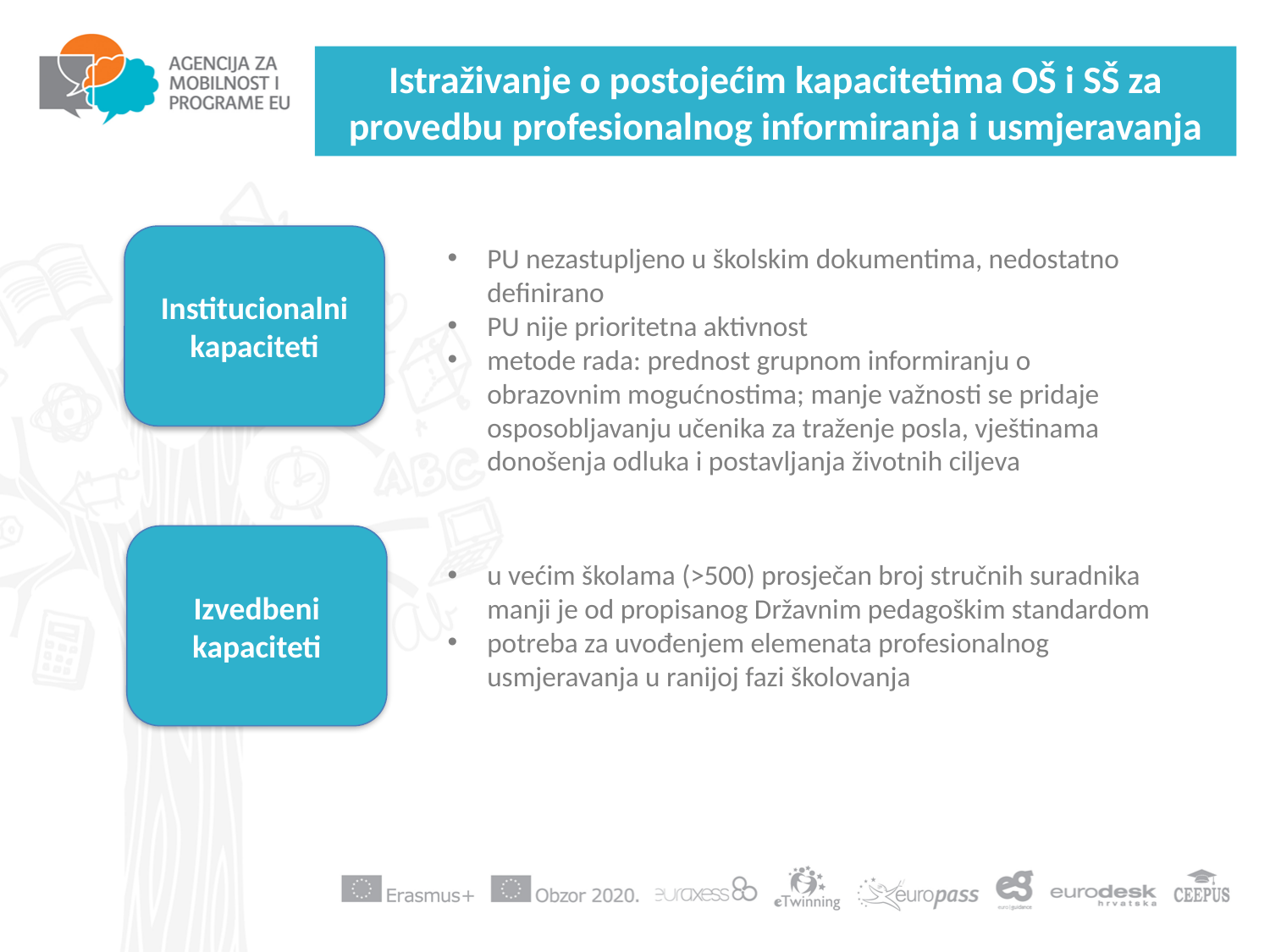

# Istraživanje o postojećim kapacitetima OŠ i SŠ za provedbu profesionalnog informiranja i usmjeravanja
Institucionalni kapaciteti
PU nezastupljeno u školskim dokumentima, nedostatno definirano
PU nije prioritetna aktivnost
metode rada: prednost grupnom informiranju o obrazovnim mogućnostima; manje važnosti se pridaje osposobljavanju učenika za traženje posla, vještinama donošenja odluka i postavljanja životnih ciljeva
Izvedbeni kapaciteti
u većim školama (>500) prosječan broj stručnih suradnika manji je od propisanog Državnim pedagoškim standardom
potreba za uvođenjem elemenata profesionalnog usmjeravanja u ranijoj fazi školovanja